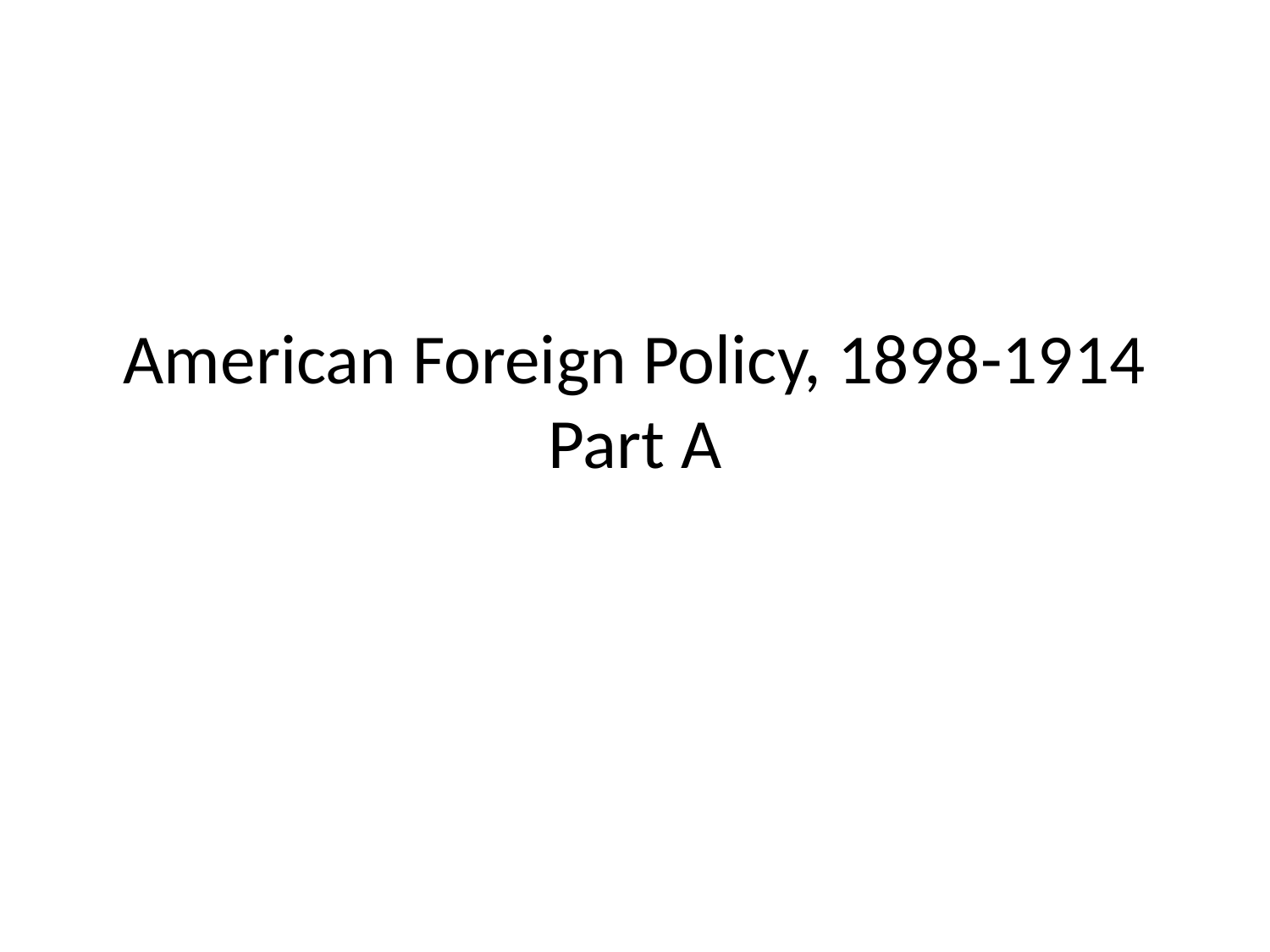

# American Foreign Policy, 1898-1914 Part A